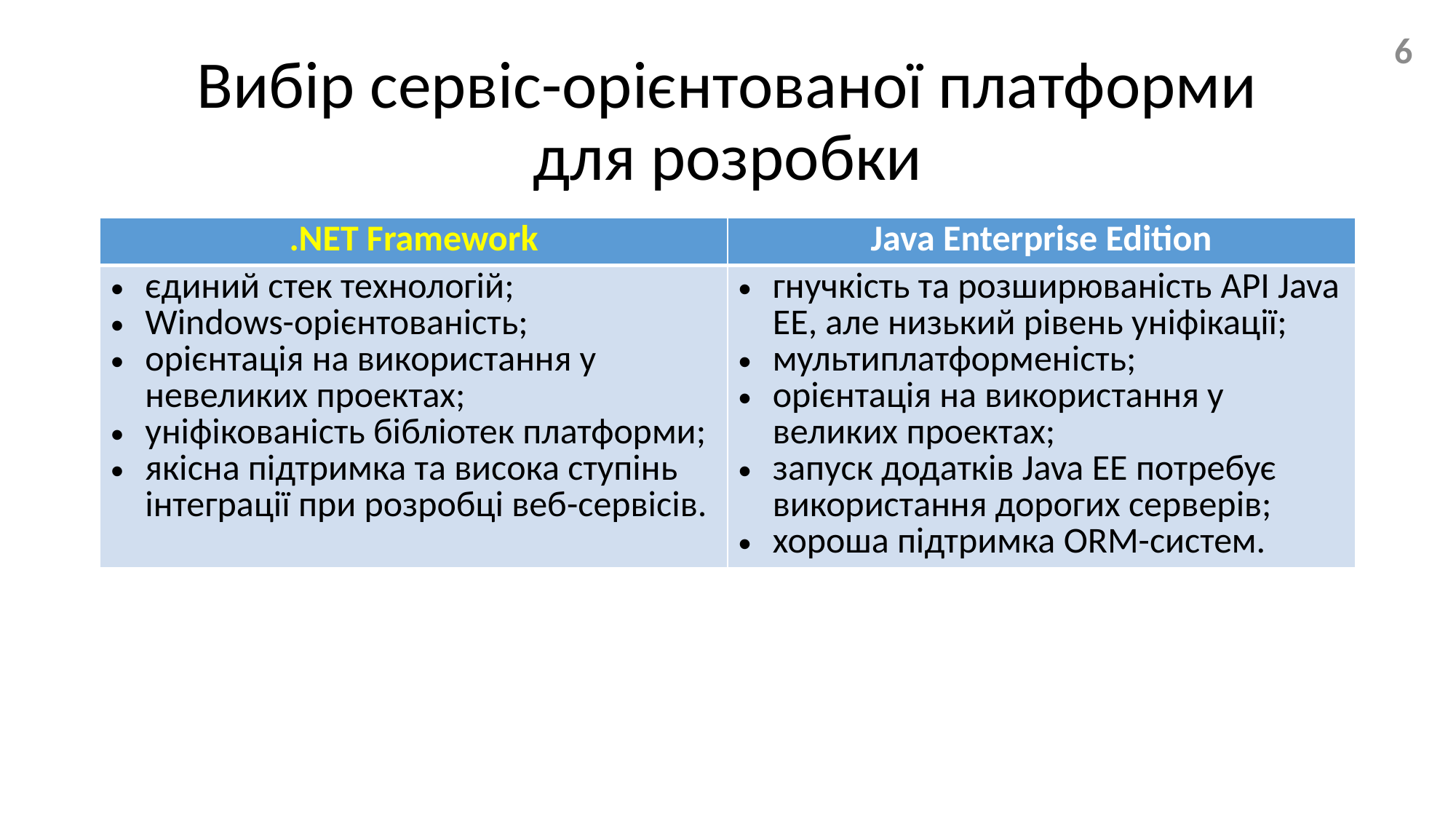

6
# Вибір сервіс-орієнтованої платформи для розробки
| .NET Framework | Java Enterprise Edition |
| --- | --- |
| єдиний стек технологій; Windows-орієнтованість; орієнтація на використання у невеликих проектах; уніфікованість бібліотек платформи; якісна підтримка та висока ступінь інтеграції при розробці веб-сервісів. | гнучкість та розширюваність API Java EE, але низький рівень уніфікації; мультиплатформеність; орієнтація на використання у великих проектах; запуск додатків Java EE потребує використання дорогих серверів; хороша підтримка ORM-систем. |